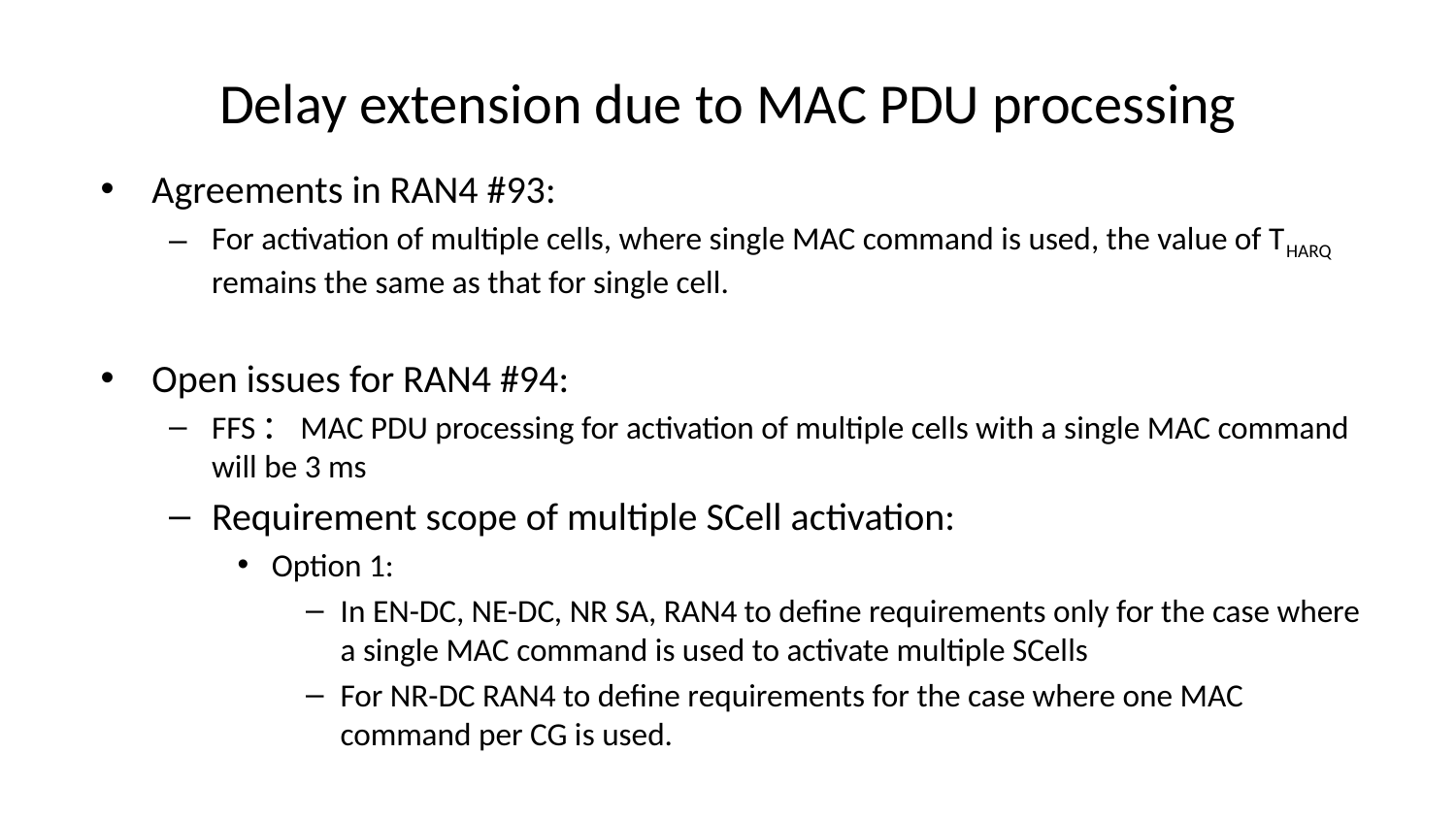

# Delay extension due to MAC PDU processing
Agreements in RAN4 #93:
For activation of multiple cells, where single MAC command is used, the value of THARQ remains the same as that for single cell.

Open issues for RAN4 #94:
FFS：MAC PDU processing for activation of multiple cells with a single MAC command will be 3 ms
Requirement scope of multiple SCell activation:
Option 1:
In EN-DC, NE-DC, NR SA, RAN4 to define requirements only for the case where a single MAC command is used to activate multiple SCells
For NR-DC RAN4 to define requirements for the case where one MAC command per CG is used.